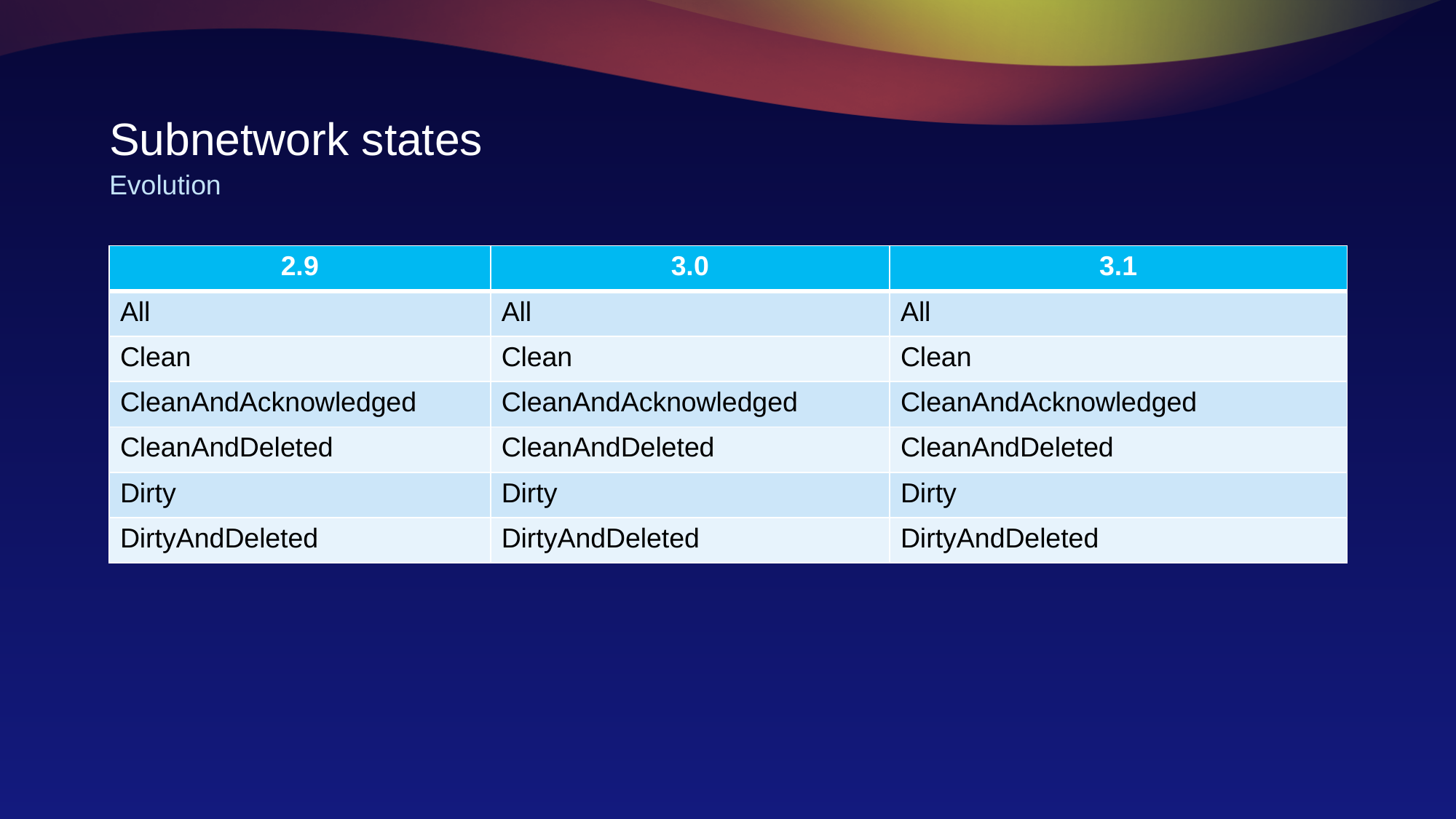

# Subnetwork states
Evolution
| 2.9 | 3.0 | 3.1 |
| --- | --- | --- |
| All | All | All |
| Clean | Clean | Clean |
| CleanAndAcknowledged | CleanAndAcknowledged | CleanAndAcknowledged |
| CleanAndDeleted | CleanAndDeleted | CleanAndDeleted |
| Dirty | Dirty | Dirty |
| DirtyAndDeleted | DirtyAndDeleted | DirtyAndDeleted |